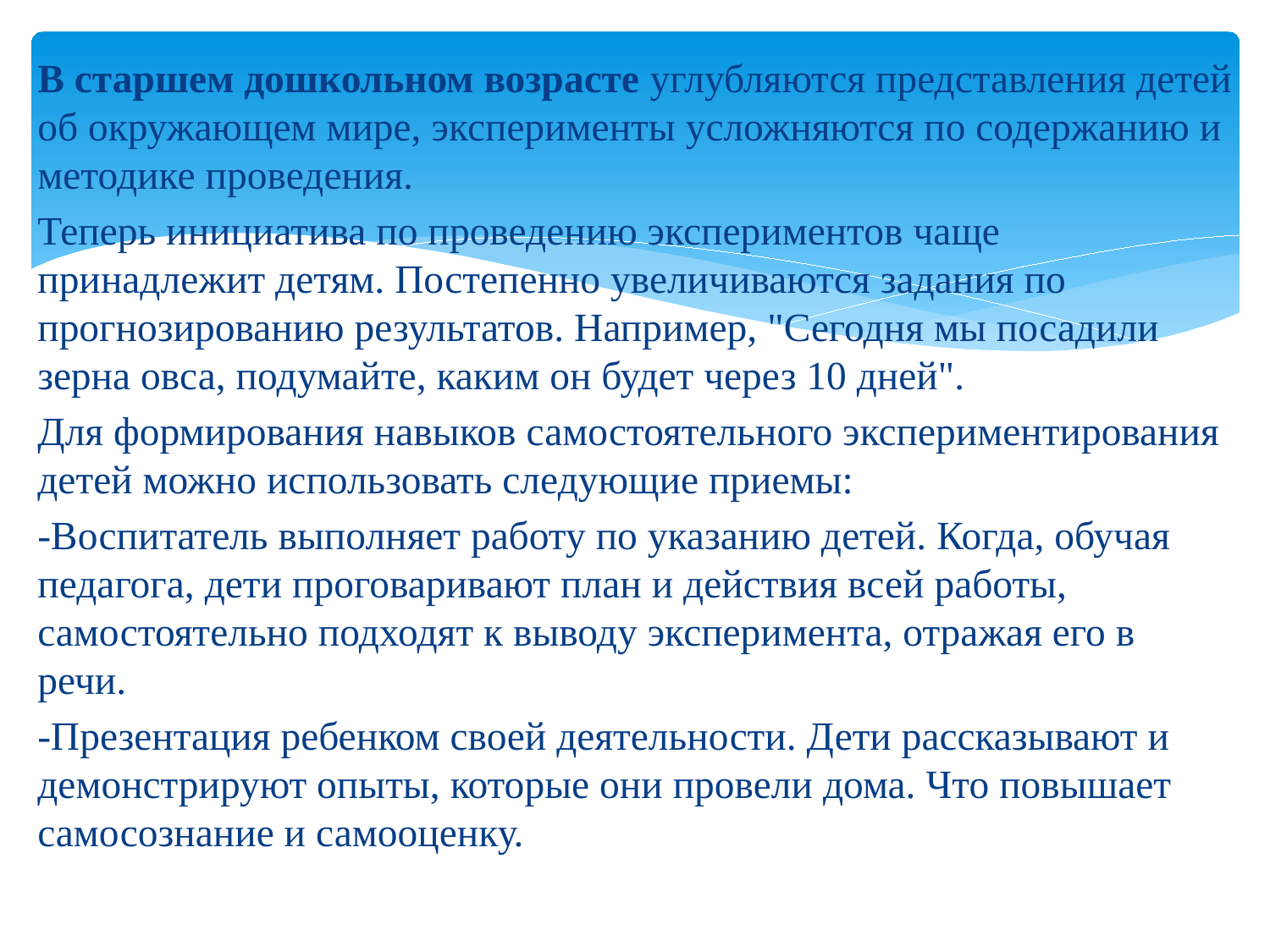

В старшем дошкольном возрасте углубляются представления детей об окружающем мире, эксперименты усложняются по содержанию и методике проведения.
Теперь инициатива по проведению экспериментов чаще принадлежит детям. Постепенно увеличиваются задания по прогнозированию результатов. Например, "Сегодня мы посадили зерна овса, подумайте, каким он будет через 10 дней".
Для формирования навыков самостоятельного экспериментирования детей можно использовать следующие приемы:
-Воспитатель выполняет работу по указанию детей. Когда, обучая педагога, дети проговаривают план и действия всей работы, самостоятельно подходят к выводу эксперимента, отражая его в речи.
-Презентация ребенком своей деятельности. Дети рассказывают и демонстрируют опыты, которые они провели дома. Что повышает самосознание и самооценку.